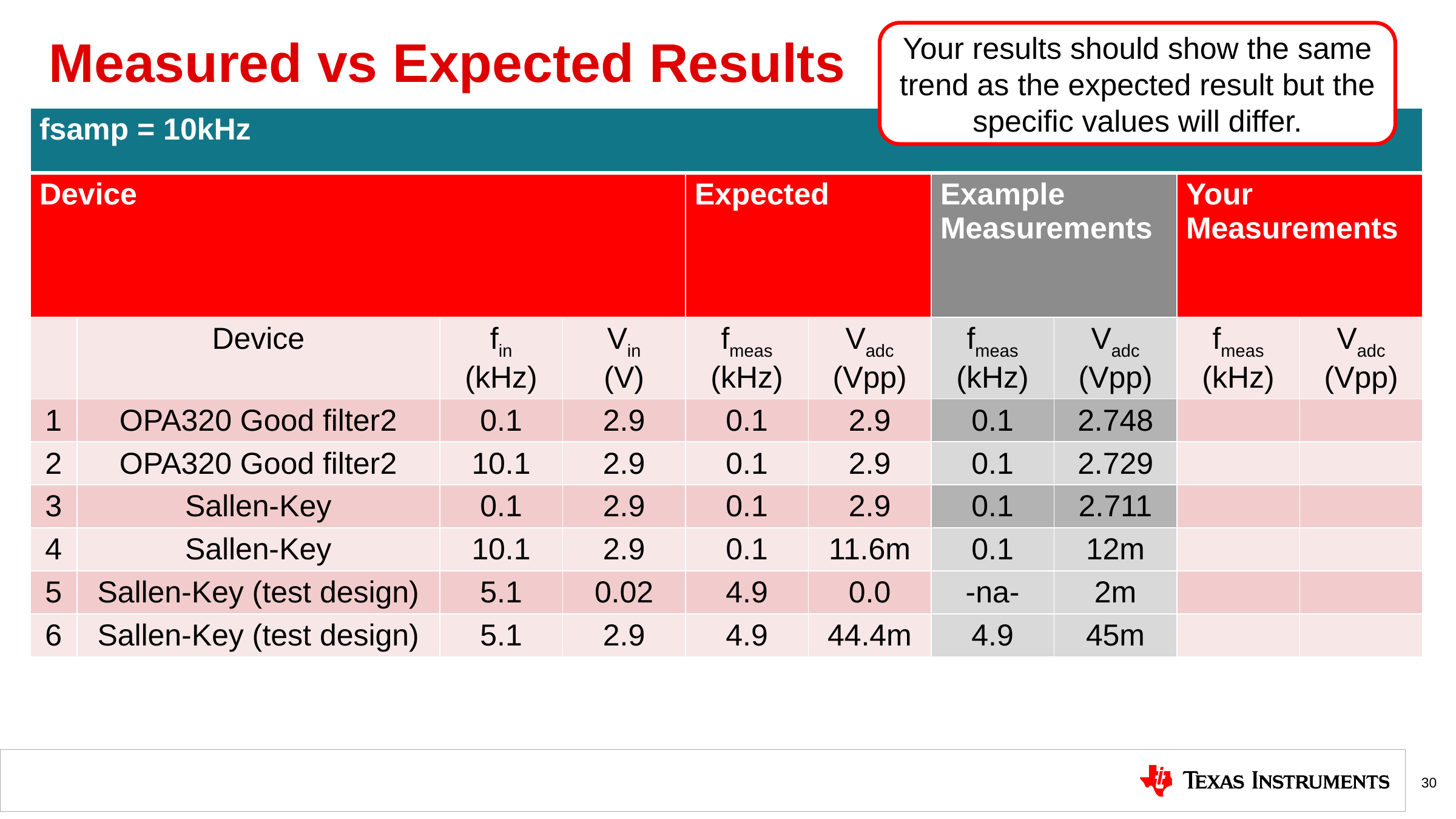

# Measured vs Expected Results
Your results should show the same trend as the expected result but the specific values will differ.
| fsamp = 10kHz |  |  |  |  |  |  |  |  |  |
| --- | --- | --- | --- | --- | --- | --- | --- | --- | --- |
| Device |  |  |  | Expected |  | Example Measurements |  | Your Measurements |  |
|  | Device | fin (kHz) | Vin (V) | fmeas (kHz) | Vadc (Vpp) | fmeas (kHz) | Vadc (Vpp) | fmeas (kHz) | Vadc (Vpp) |
| 1 | OPA320 Good filter2 | 0.1 | 2.9 | 0.1 | 2.9 | 0.1 | 2.748 |  |  |
| 2 | OPA320 Good filter2 | 10.1 | 2.9 | 0.1 | 2.9 | 0.1 | 2.729 |  |  |
| 3 | Sallen-Key | 0.1 | 2.9 | 0.1 | 2.9 | 0.1 | 2.711 |  |  |
| 4 | Sallen-Key | 10.1 | 2.9 | 0.1 | 11.6m | 0.1 | 12m |  |  |
| 5 | Sallen-Key (test design) | 5.1 | 0.02 | 4.9 | 0.0 | -na- | 2m |  |  |
| 6 | Sallen-Key (test design) | 5.1 | 2.9 | 4.9 | 44.4m | 4.9 | 45m |  |  |
30